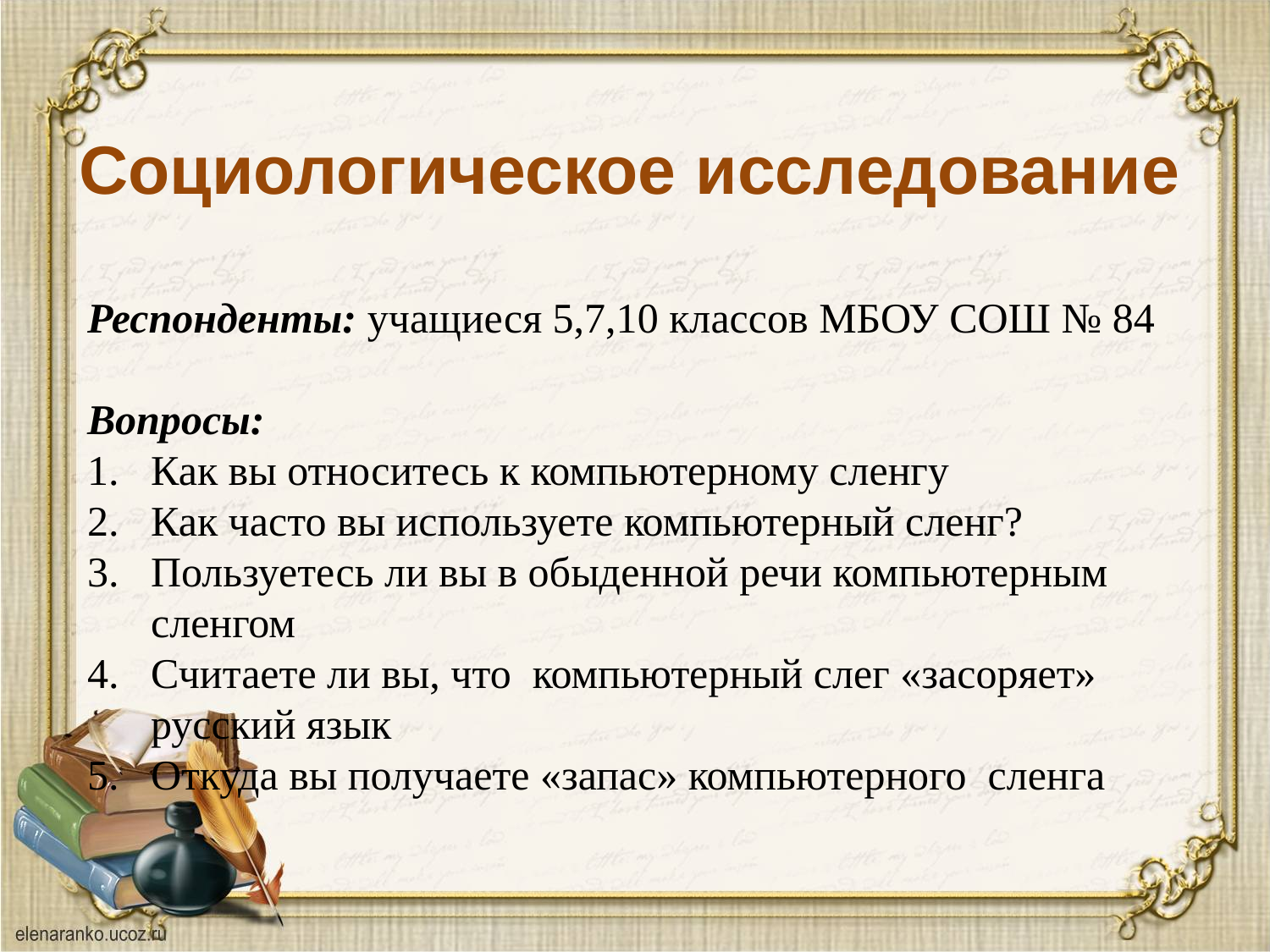

# Социологическое исследование
Респонденты: учащиеся 5,7,10 классов МБОУ СОШ № 84

Вопросы:
Как вы относитесь к компьютерному сленгу
Как часто вы используете компьютерный сленг?
Пользуетесь ли вы в обыденной речи компьютерным сленгом
Считаете ли вы, что  компьютерный слег «засоряет» русский язык
Откуда вы получаете «запас» компьютерного  сленга